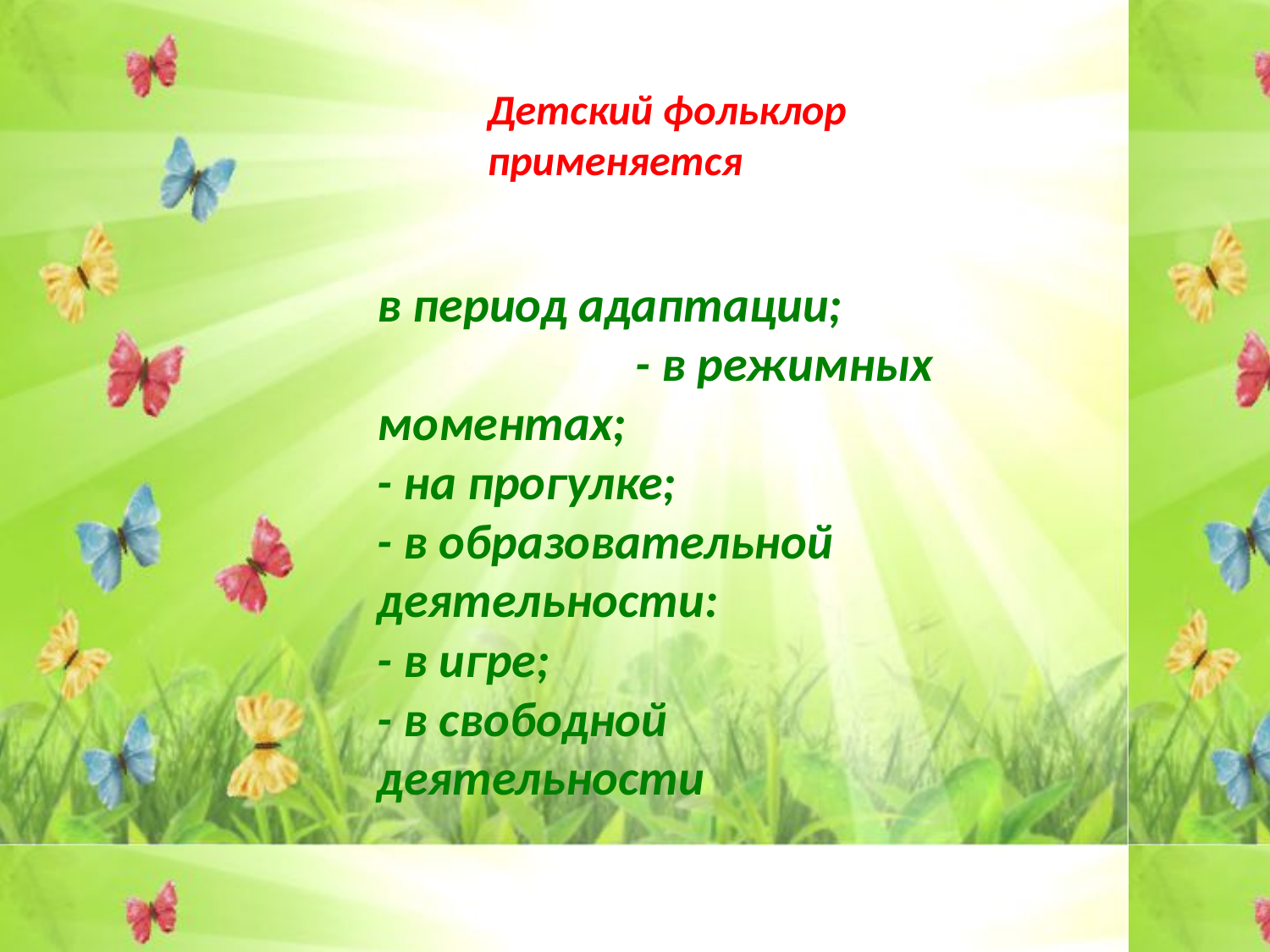

Детский фольклор
применяется
в период адаптации;
                       - в режимных моментах;
- на прогулке;
- в образовательной деятельности:
- в игре;
- в свободной деятельности